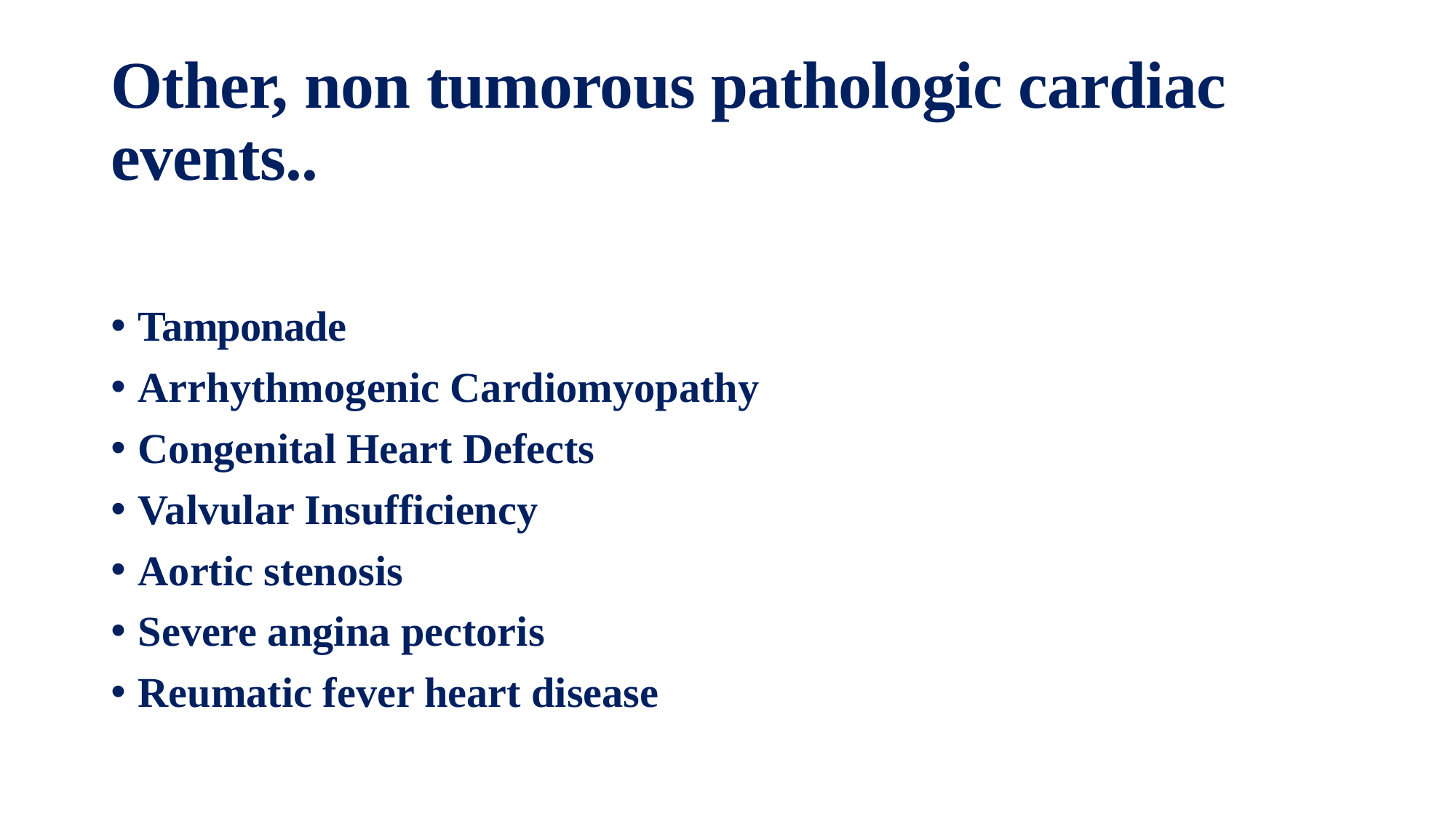

# Other, non tumorous pathologic cardiac events..
Tamponade
Arrhythmogenic Cardiomyopathy
Congenital Heart Defects
Valvular Insufficiency
Aortic stenosis
Severe angina pectoris
Reumatic fever heart disease